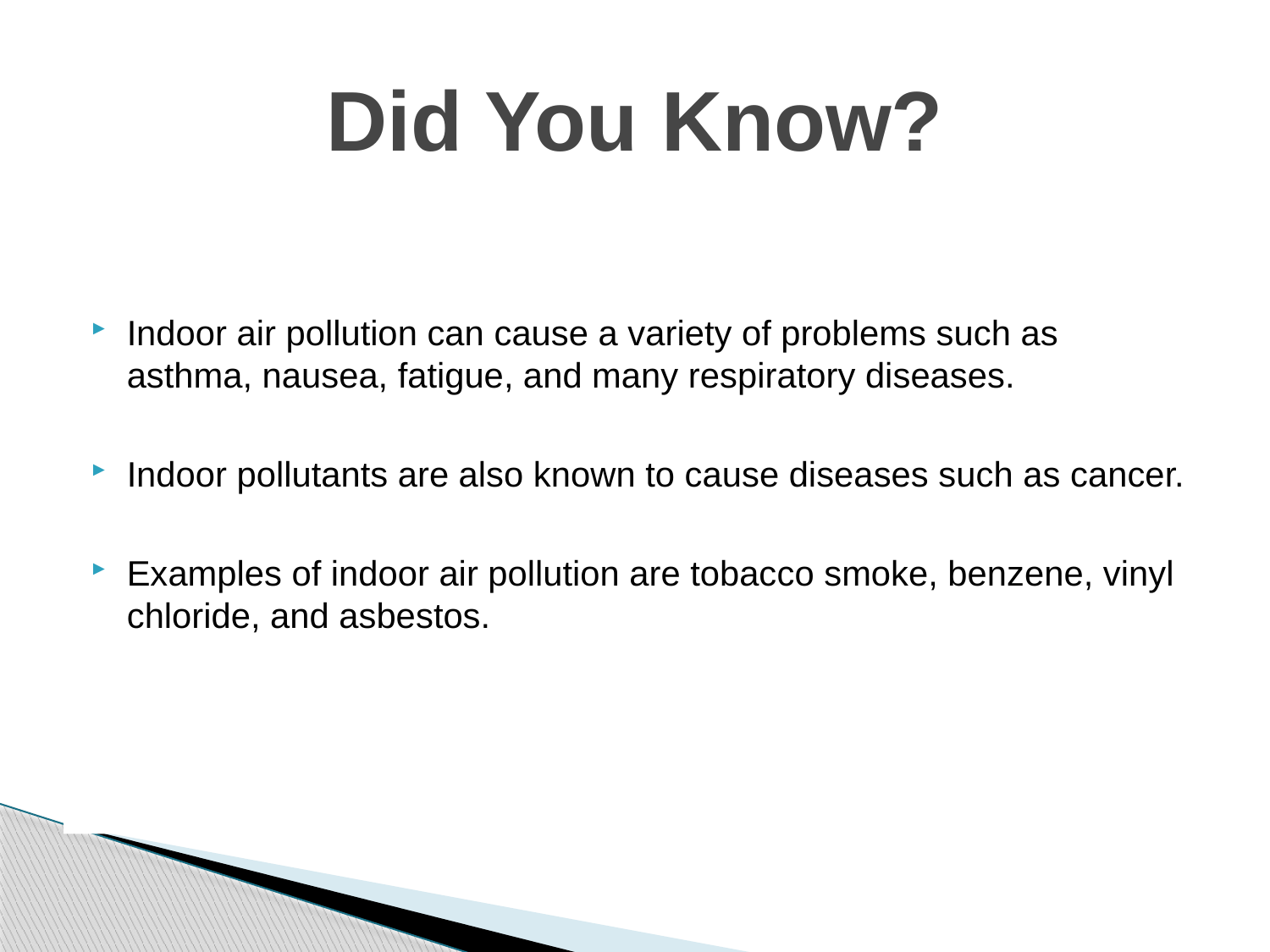

# Did You Know?

Indoor air pollution can cause a variety of problems such as asthma, nausea, fatigue, and many respiratory diseases.

Indoor pollutants are also known to cause diseases such as cancer.

Examples of indoor air pollution are tobacco smoke, benzene, vinyl chloride, and asbestos.